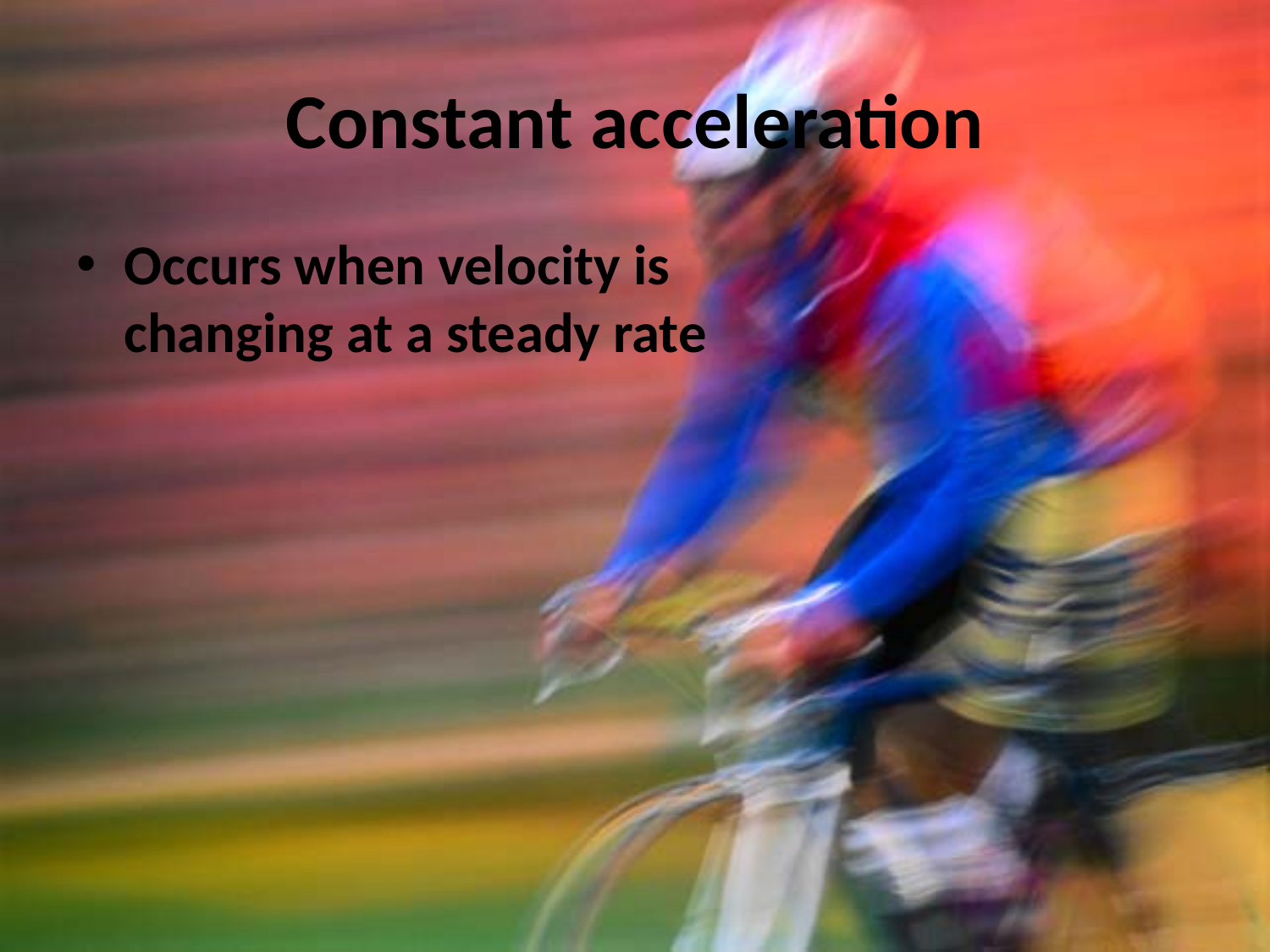

# Constant acceleration
Occurs when velocity is changing at a steady rate